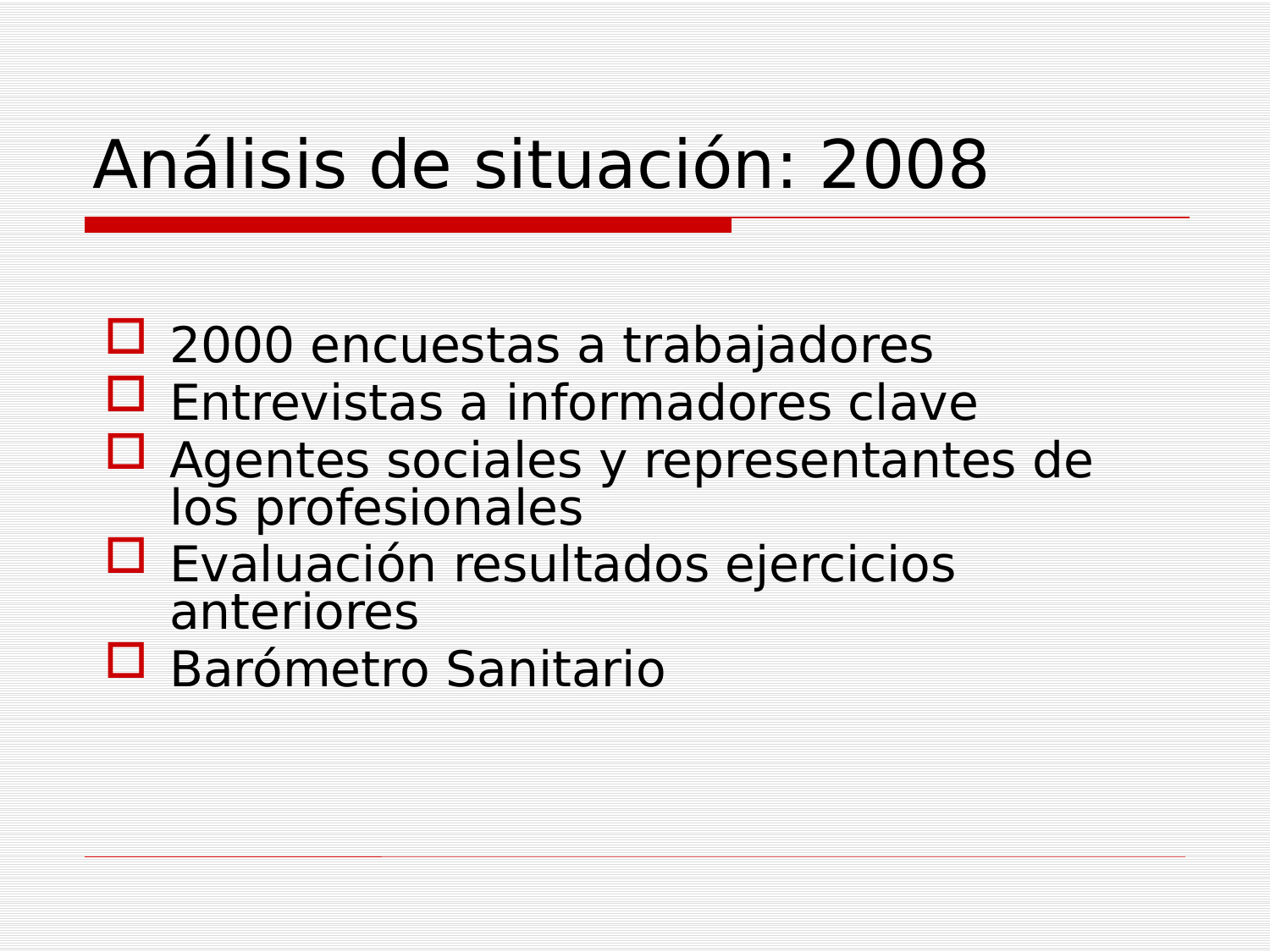

2000 encuestas a trabajadores
Entrevistas a informadores clave
Agentes sociales y representantes de los profesionales
Evaluación resultados ejercicios anteriores
Barómetro Sanitario
Análisis de situación: 2008